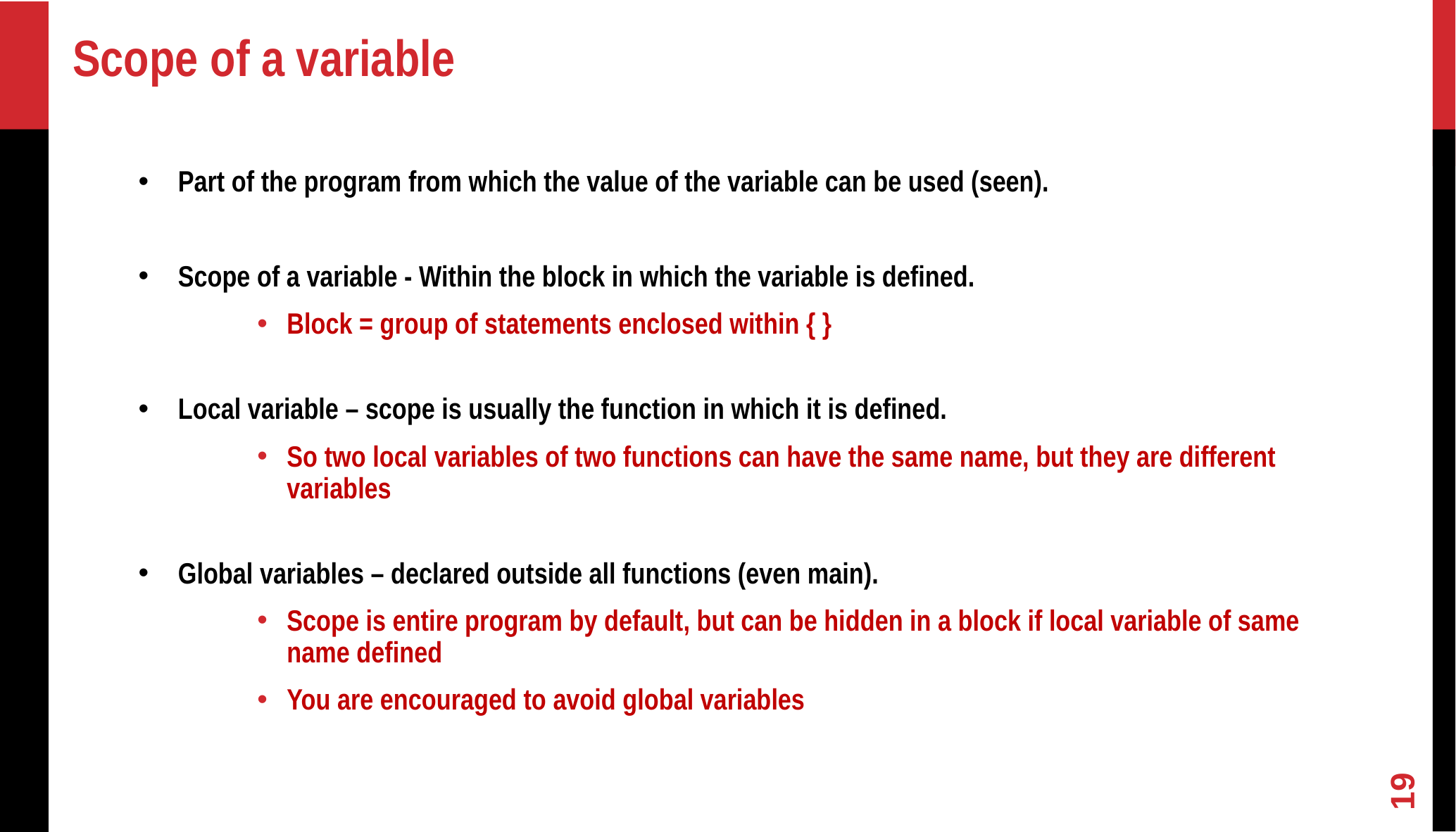

# Scope of a variable
Part of the program from which the value of the variable can be used (seen).

Scope of a variable - Within the block in which the variable is defined.
Block = group of statements enclosed within { }

Local variable – scope is usually the function in which it is defined.
So two local variables of two functions can have the same name, but they are different variables

Global variables – declared outside all functions (even main).
Scope is entire program by default, but can be hidden in a block if local variable of same name defined
You are encouraged to avoid global variables

19